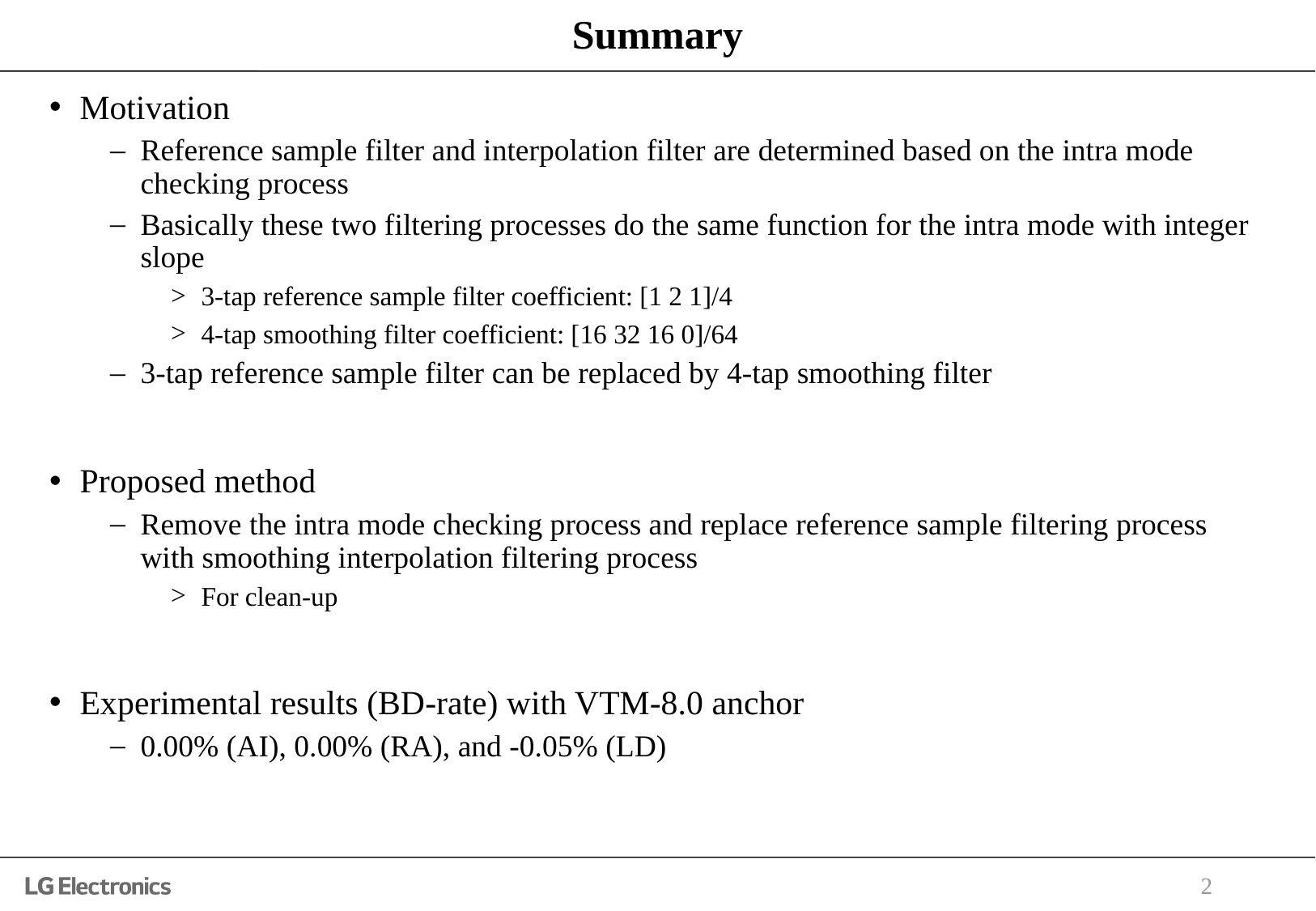

# Summary
Motivation
Reference sample filter and interpolation filter are determined based on the intra mode checking process
Basically these two filtering processes do the same function for the intra mode with integer slope
3-tap reference sample filter coefficient: [1 2 1]/4
4-tap smoothing filter coefficient: [16 32 16 0]/64
3-tap reference sample filter can be replaced by 4-tap smoothing filter

Proposed method
Remove the intra mode checking process and replace reference sample filtering process with smoothing interpolation filtering process
For clean-up

Experimental results (BD-rate) with VTM-8.0 anchor
0.00% (AI), 0.00% (RA), and -0.05% (LD)
2